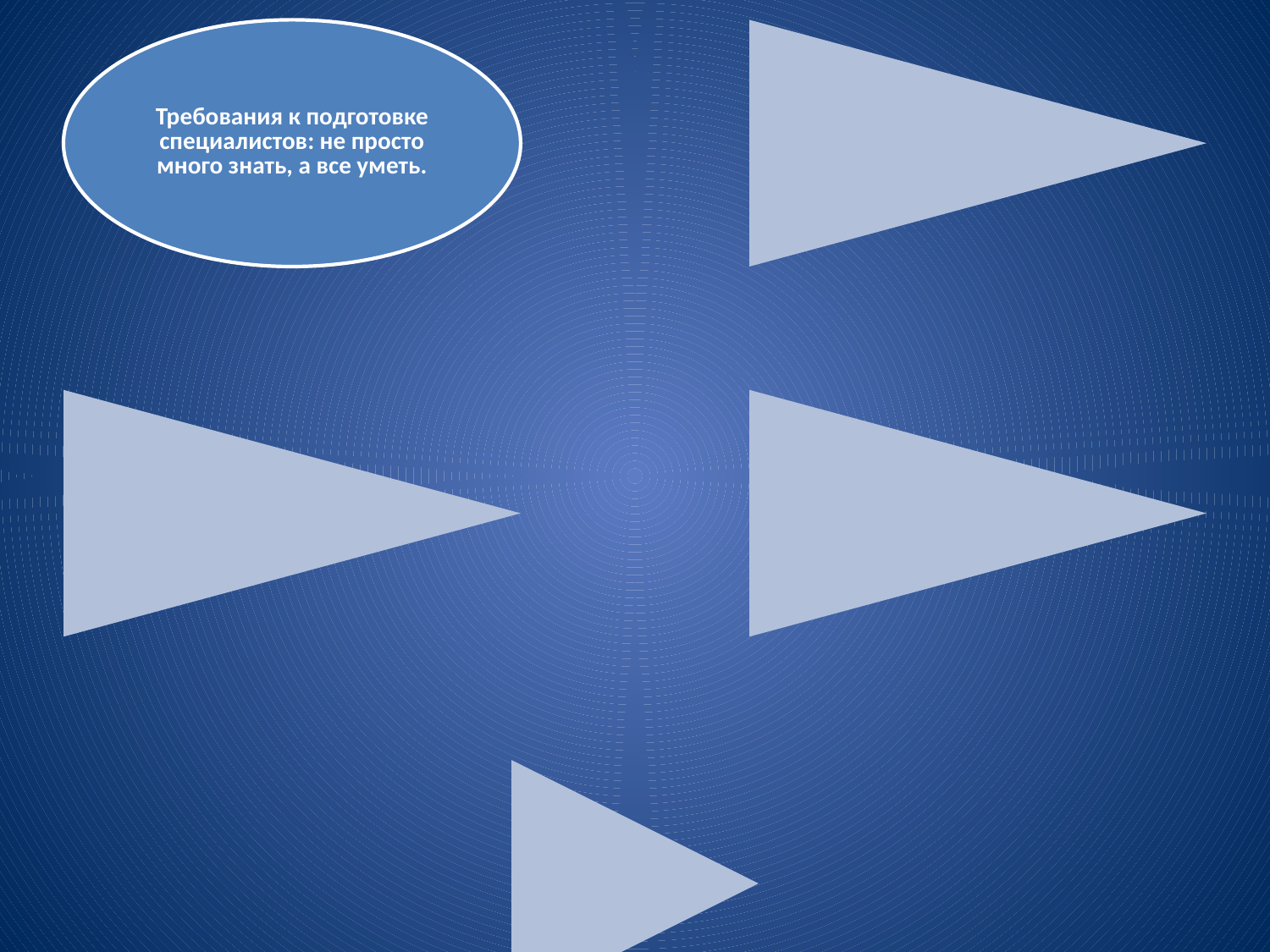

Требования к подготовке специалистов: не просто много знать, а все уметь.